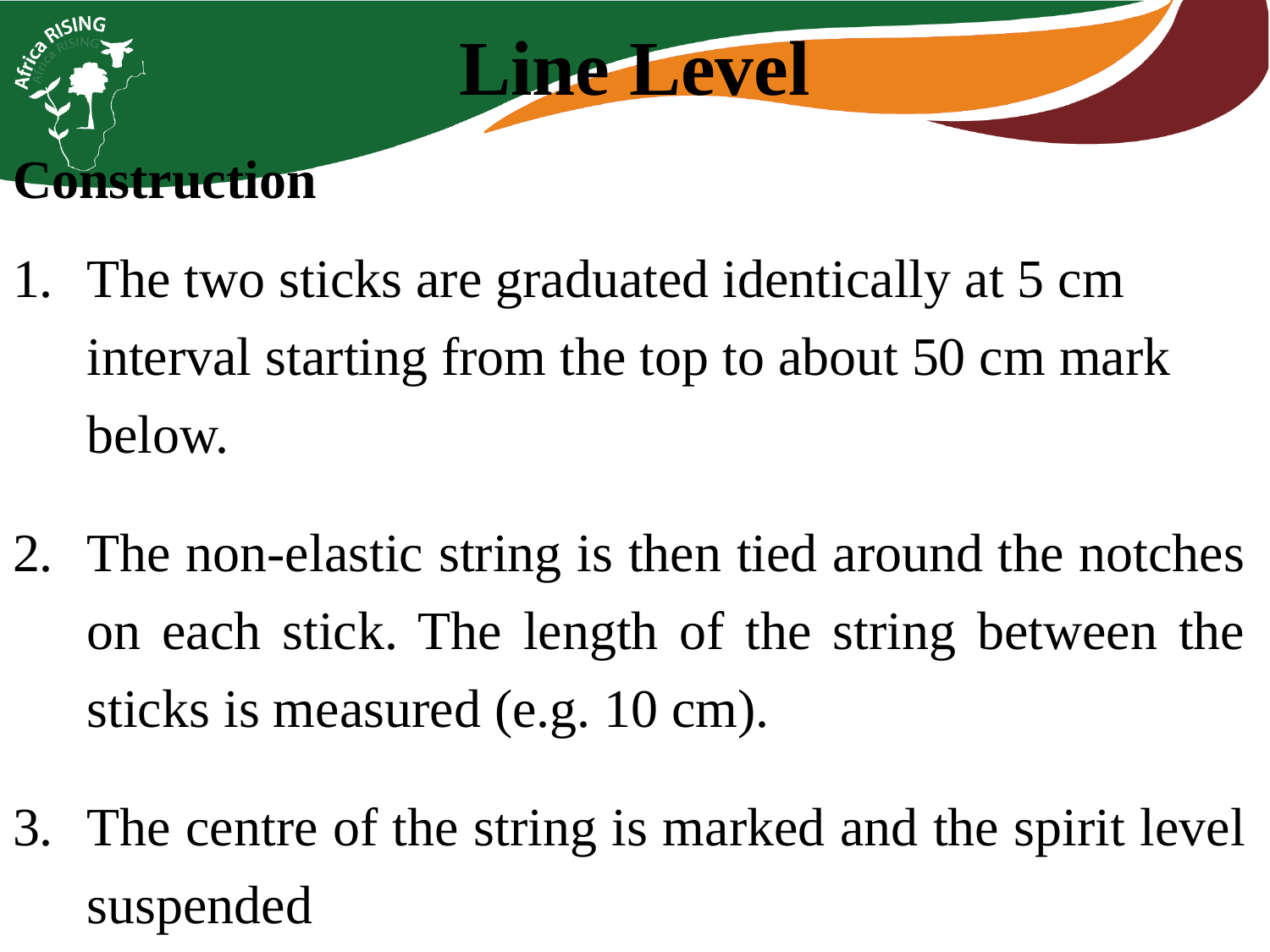

# Line Level
Construction
The two sticks are graduated identically at 5 cm interval starting from the top to about 50 cm mark below.
The non-elastic string is then tied around the notches on each stick. The length of the string between the sticks is measured (e.g. 10 cm).
The centre of the string is marked and the spirit level suspended